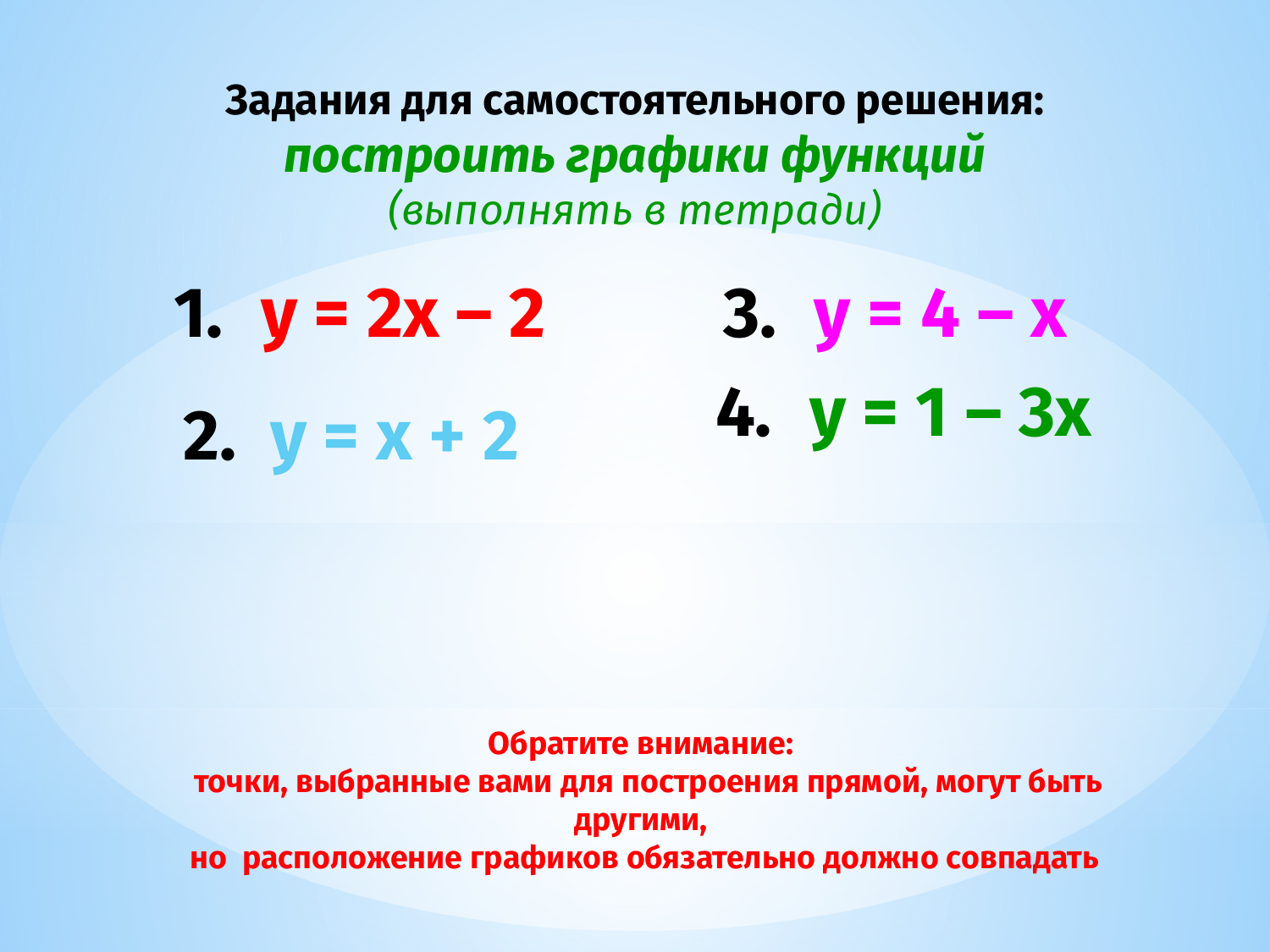

Задания для самостоятельного решения:
построить графики функций
(выполнять в тетради)
1.  у = 2х – 2

2.  у = х + 2
3.  у = 4 – х
 4.  у = 1 – 3х

Обратите внимание:
 точки, выбранные вами для построения прямой, могут быть другими,
но  расположение графиков обязательно должно совпадать